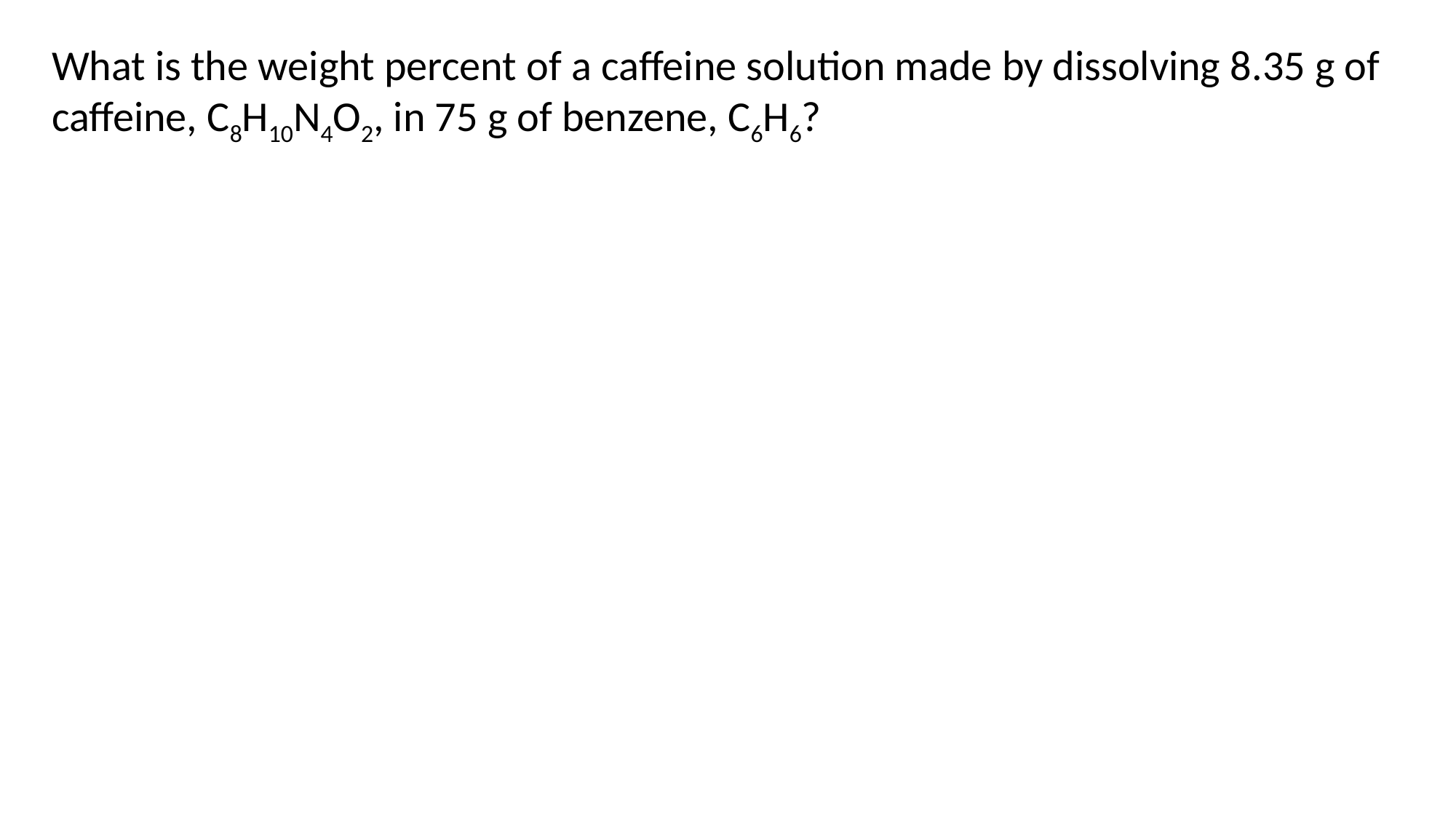

What is the weight percent of a caffeine solution made by dissolving 8.35 g of caffeine, C8H10N4O2, in 75 g of benzene, C6H6?